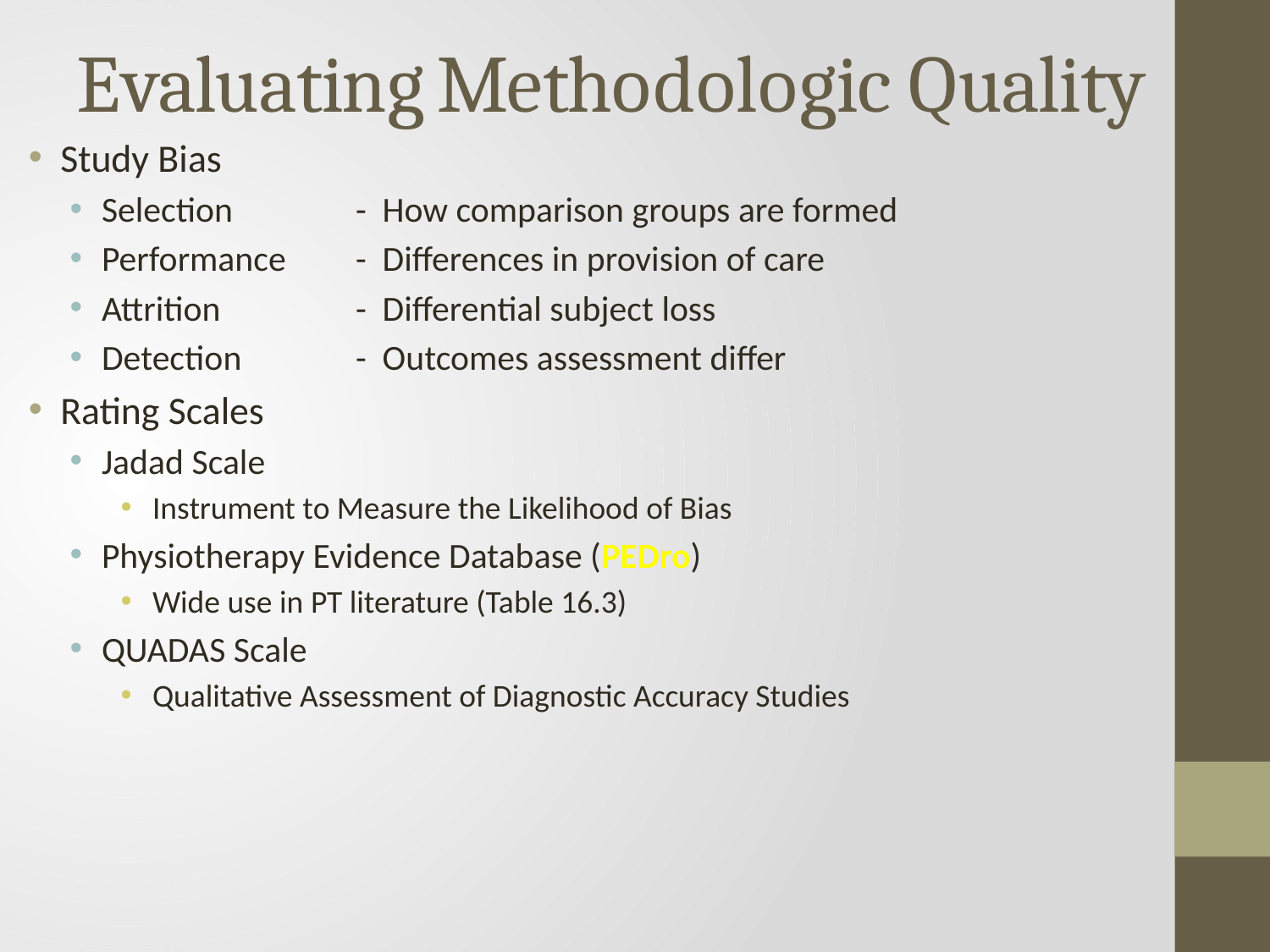

# Evaluating Methodologic Quality
Study Bias
Selection   	-  How comparison groups are formed
Performance	-  Differences in provision of care
Attrition 	-  Differential subject loss
Detection	-  Outcomes assessment differ
Rating Scales
Jadad Scale
Instrument to Measure the Likelihood of Bias
Physiotherapy Evidence Database (PEDro)
Wide use in PT literature (Table 16.3)
QUADAS Scale
Qualitative Assessment of Diagnostic Accuracy Studies